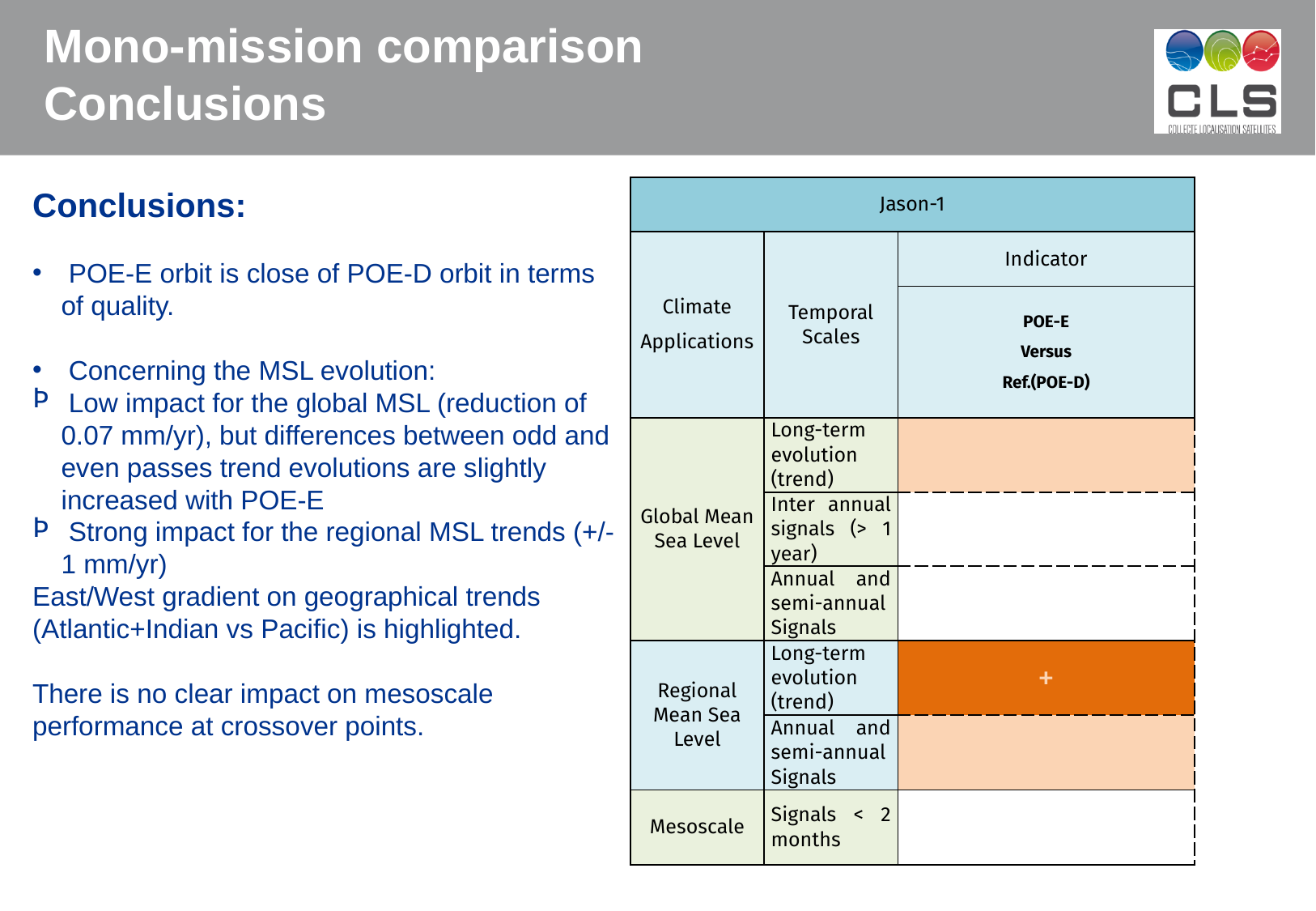

Mono-mission comparison
Conclusions
| Jason-1 |  |  |
| --- | --- | --- |
| Climate Applications | Temporal Scales | Indicator |
|  |  | POE-E Versus Ref.(POE-D) |
| Global Mean Sea Level | Long-term evolution (trend) |  |
|  | Inter annual signals (> 1 year) |  |
|  | Annual and semi-annual Signals |  |
| Regional Mean Sea Level | Long-term evolution (trend) | + |
|  | Annual and semi-annual Signals |  |
| Mesoscale | Signals < 2 months |  |
Conclusions:

 POE-E orbit is close of POE-D orbit in terms of quality.

 Concerning the MSL evolution:
 Low impact for the global MSL (reduction of 0.07 mm/yr), but differences between odd and even passes trend evolutions are slightly increased with POE-E
 Strong impact for the regional MSL trends (+/- 1 mm/yr)
East/West gradient on geographical trends (Atlantic+Indian vs Pacific) is highlighted.

There is no clear impact on mesoscale performance at crossover points.